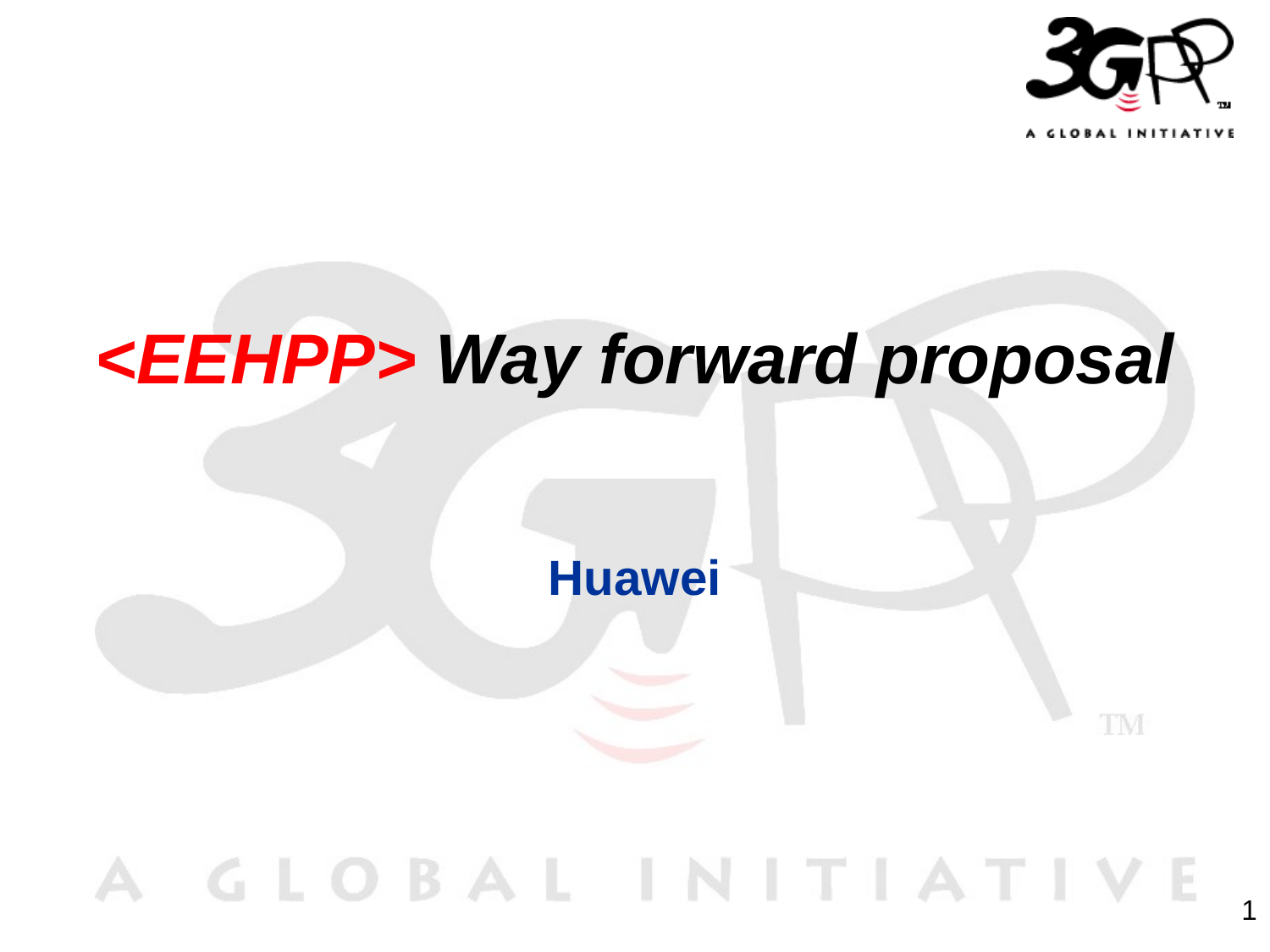

# <EEHPP> Way forward proposal
Huawei
1